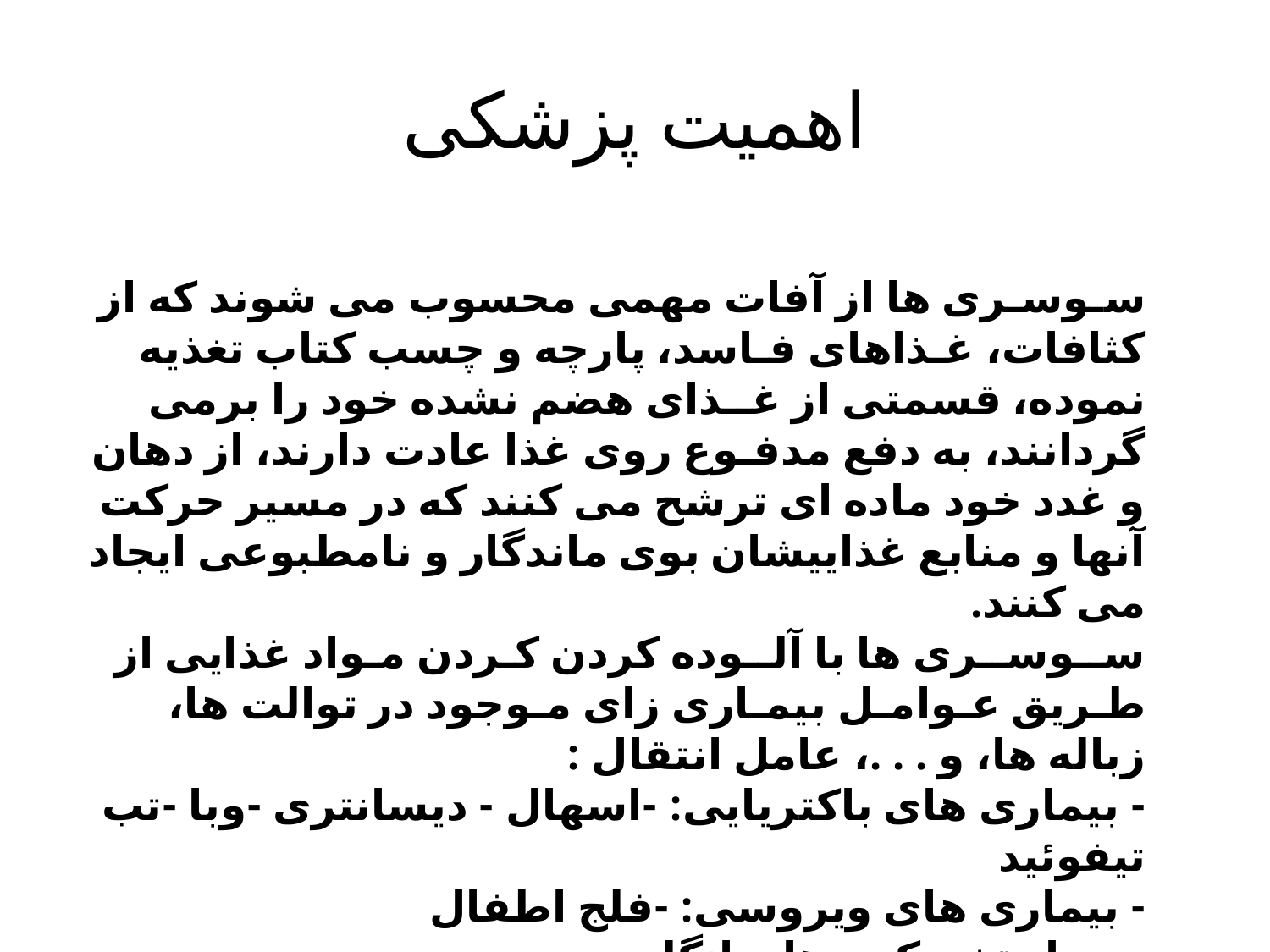

# اهمیت پزشکی
 
سـوسـری ها از آفات مهمی محسوب می شوند كه از كثافات، غـذاهای فـاسد، پارچه و چسب كتاب تغذیه نموده، قسمتی از غــذای هضم نشده خود را برمی گردانند، به دفع مدفـوع روی غذا عادت دارند، از دهان و غدد خود ماده ای ترشح می كنند كه در مسیر حركت آنها و منابع غذاییشان بوی ماندگار و نامطبوعی ایجاد می كنند.
ســوســری ها با آلــوده كردن كـردن مـواد غذایی از طـریق عـوامـل بیمـاری زای مـوجود در توالت ها، زباله ها، و . . .، عامل انتقال :
- بیماری های باكتریایی: -اسهال - دیسانتری -وبا -تب تیفوئید
- بیماری های ویروسی: -فلج اطفال
- حمل تخم كرم های انگلی
و نیز واكنش های آلرژیك مانند ناراحتی پوستی، خارش، تورم پلك و ناراحتی های تنفسی را ایجاد می كنند.